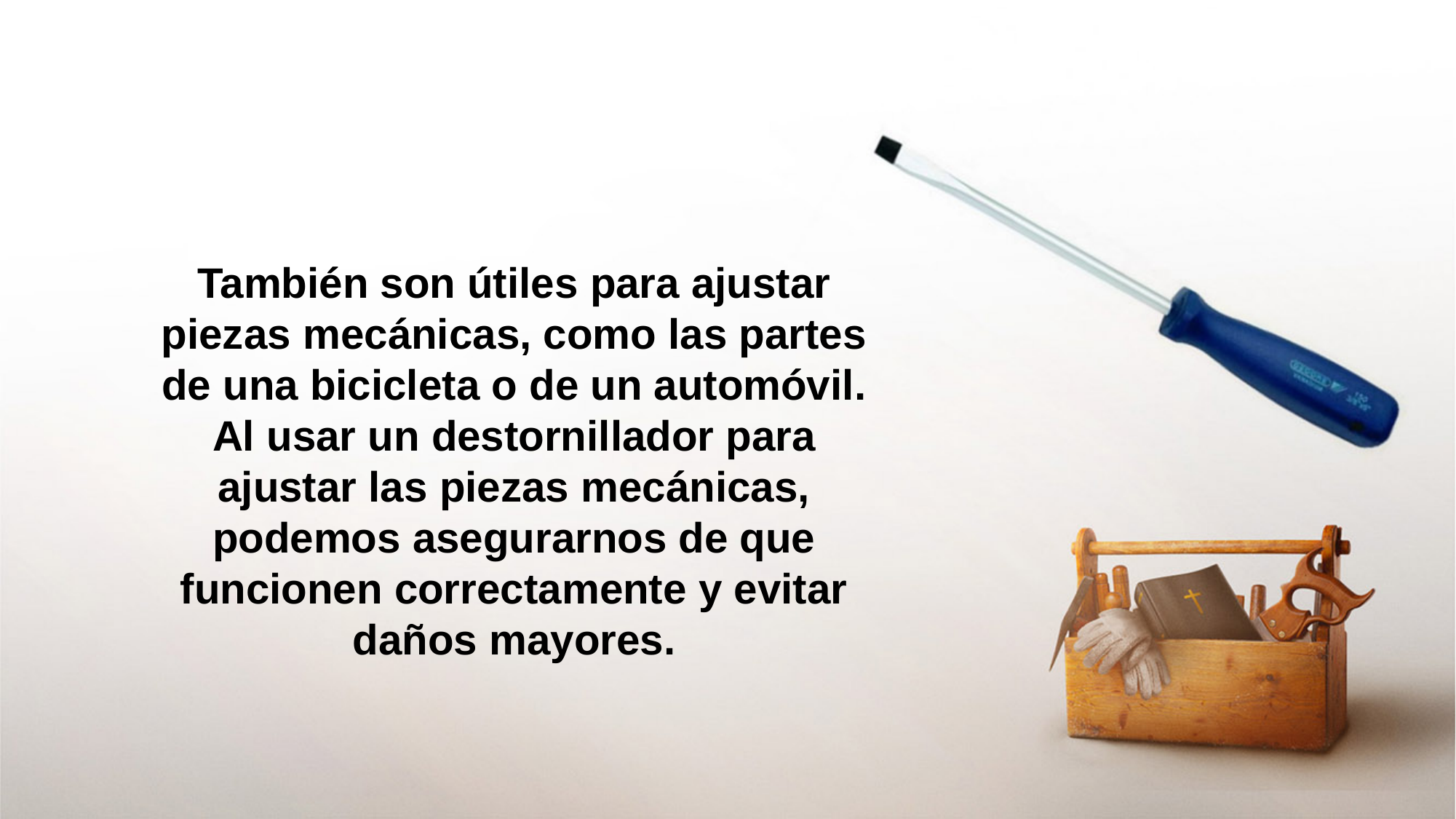

También son útiles para ajustar piezas mecánicas, como las partes de una bicicleta o de un automóvil. Al usar un destornillador para ajustar las piezas mecánicas, podemos asegurarnos de que funcionen correctamente y evitar daños mayores.